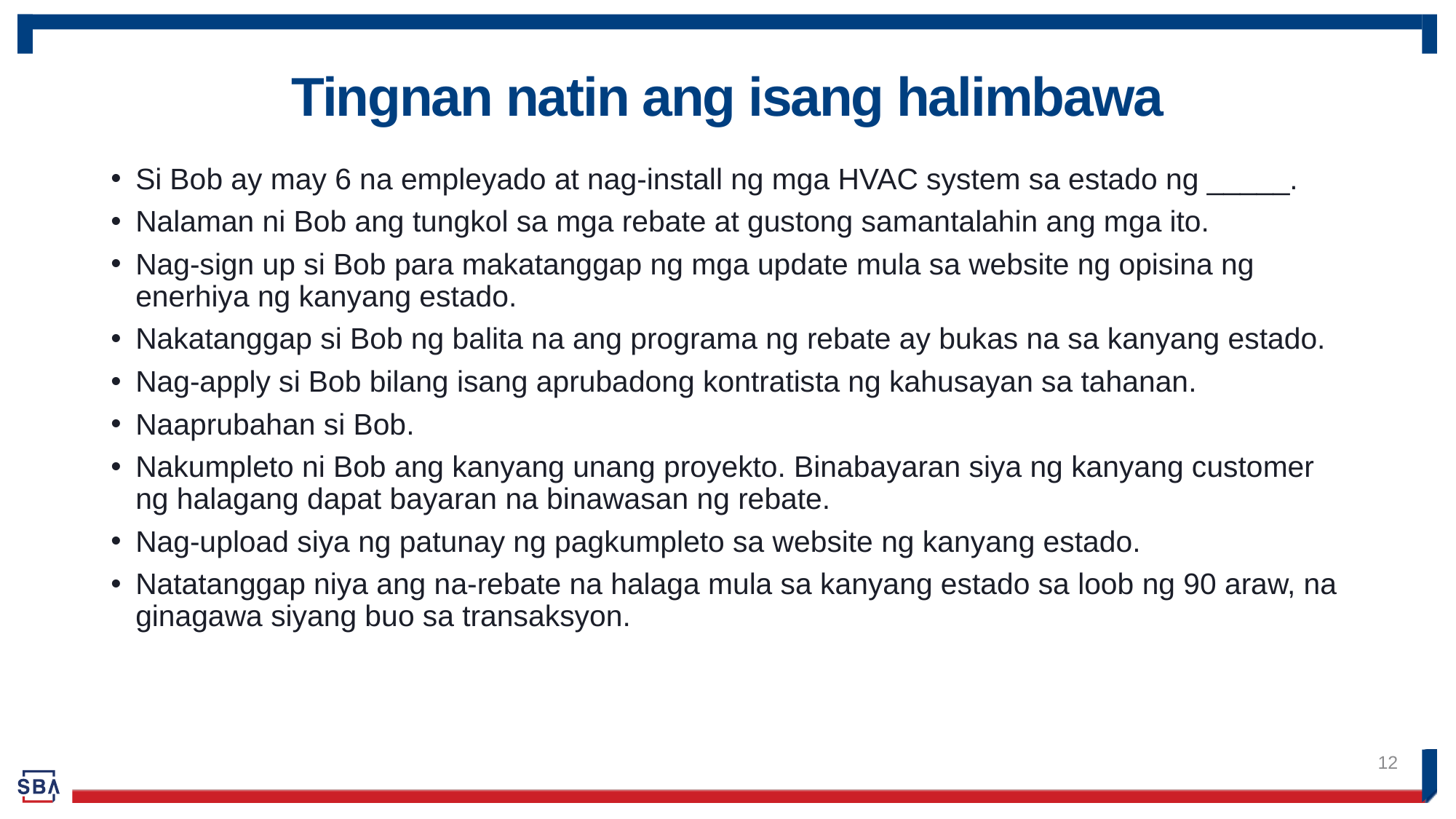

# Tingnan natin ang isang halimbawa
Si Bob ay may 6 na empleyado at nag-install ng mga HVAC system sa estado ng _____.
Nalaman ni Bob ang tungkol sa mga rebate at gustong samantalahin ang mga ito.
Nag-sign up si Bob para makatanggap ng mga update mula sa website ng opisina ng enerhiya ng kanyang estado.
Nakatanggap si Bob ng balita na ang programa ng rebate ay bukas na sa kanyang estado.
Nag-apply si Bob bilang isang aprubadong kontratista ng kahusayan sa tahanan.
Naaprubahan si Bob.
Nakumpleto ni Bob ang kanyang unang proyekto. Binabayaran siya ng kanyang customer ng halagang dapat bayaran na binawasan ng rebate.
Nag-upload siya ng patunay ng pagkumpleto sa website ng kanyang estado.
Natatanggap niya ang na-rebate na halaga mula sa kanyang estado sa loob ng 90 araw, na ginagawa siyang buo sa transaksyon.

12